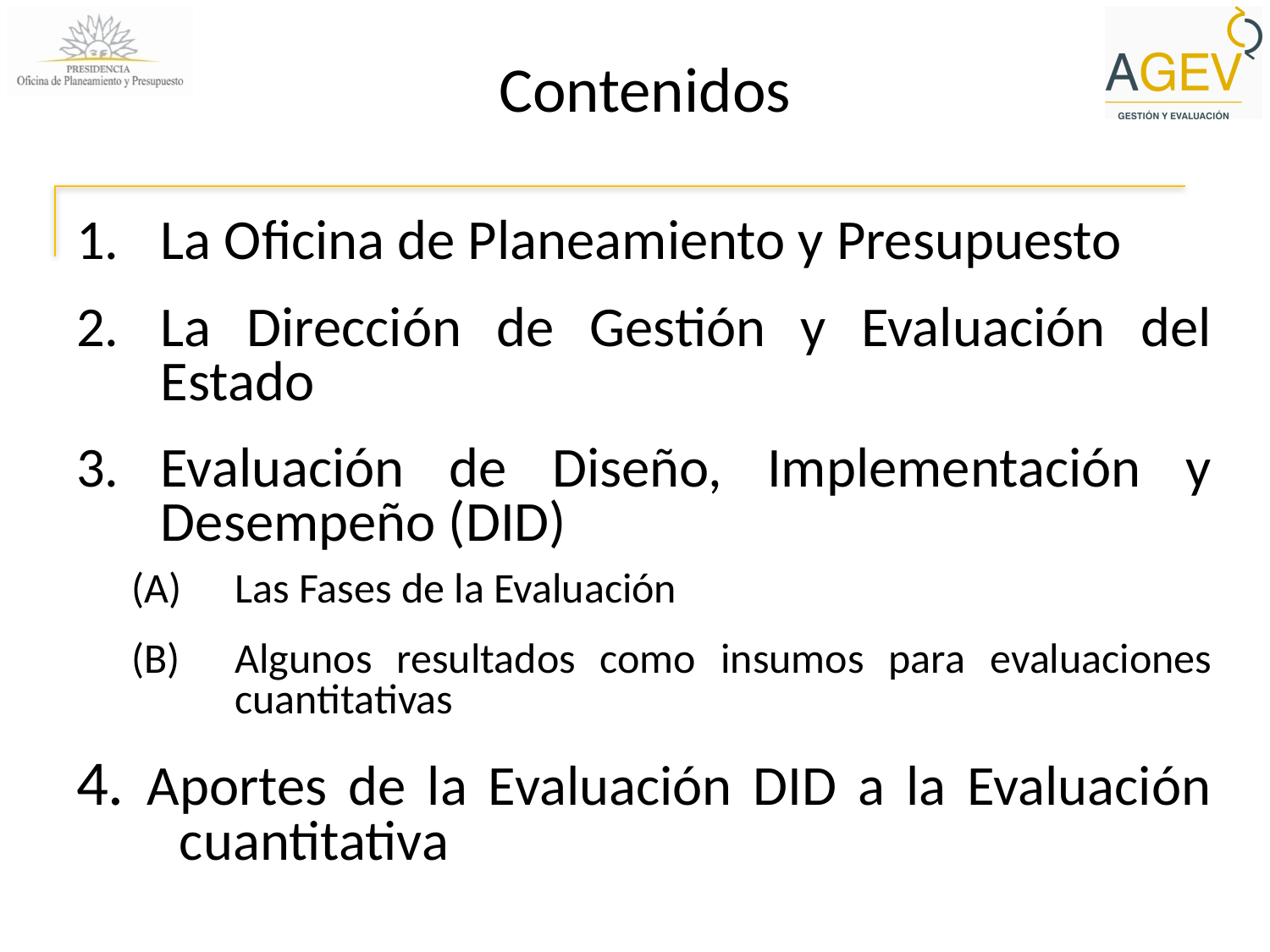

# Contenidos
La Oficina de Planeamiento y Presupuesto
La Dirección de Gestión y Evaluación del Estado
Evaluación de Diseño, Implementación y Desempeño (DID)
Las Fases de la Evaluación
Algunos resultados como insumos para evaluaciones cuantitativas
4. Aportes de la Evaluación DID a la Evaluación cuantitativa